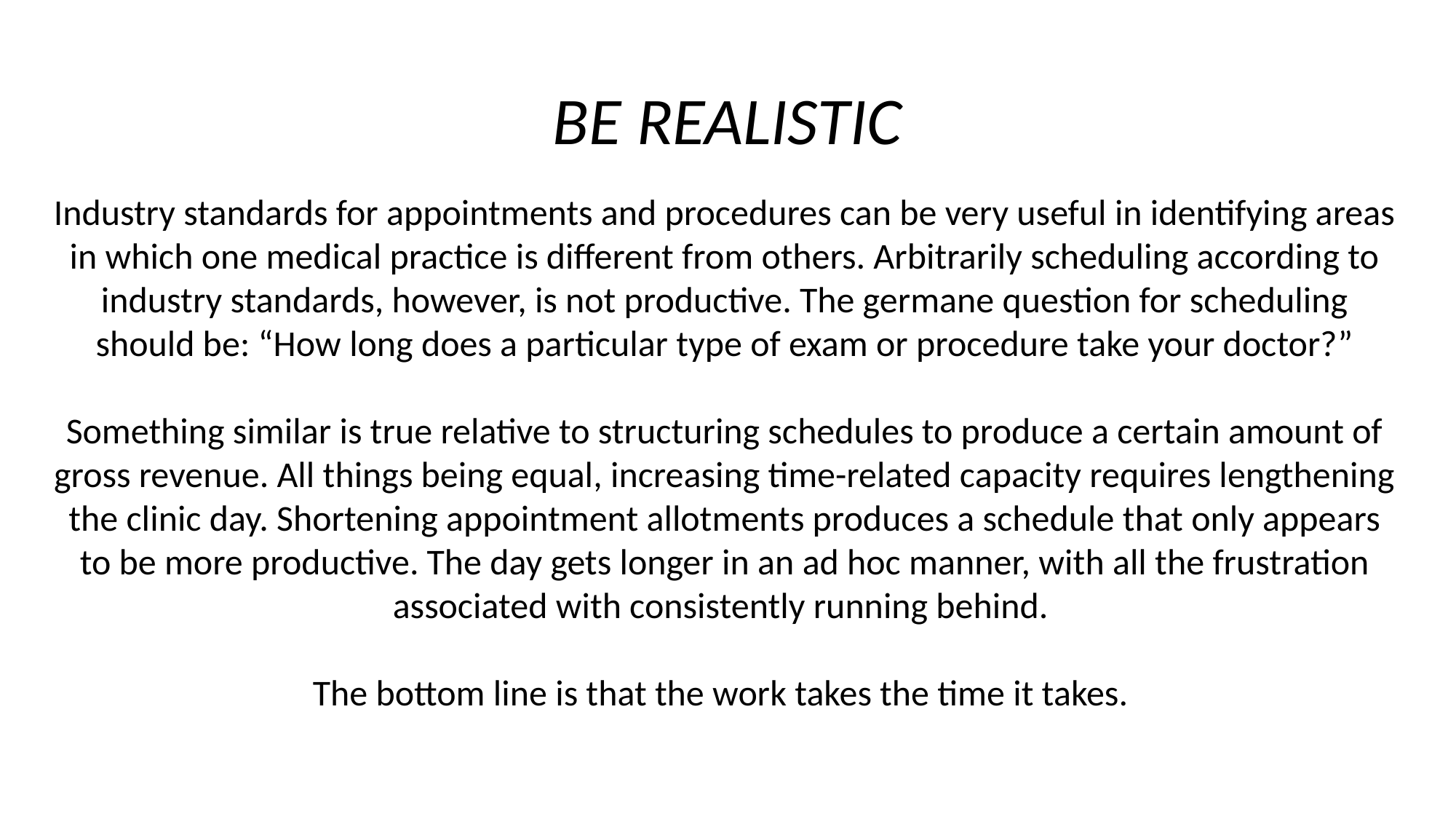

# BE REALISTIC
Industry standards for appointments and procedures can be very useful in identifying areas in which one medical practice is different from others. Arbitrarily scheduling according to industry standards, however, is not productive. The germane question for scheduling should be: “How long does a particular type of exam or procedure take your doctor?”

Something similar is true relative to structuring schedules to produce a certain amount of gross revenue. All things being equal, increasing time-related capacity requires lengthening the clinic day. Shortening appointment allotments produces a schedule that only appears to be more productive. The day gets longer in an ad hoc manner, with all the frustration associated with consistently running behind.

The bottom line is that the work takes the time it takes.